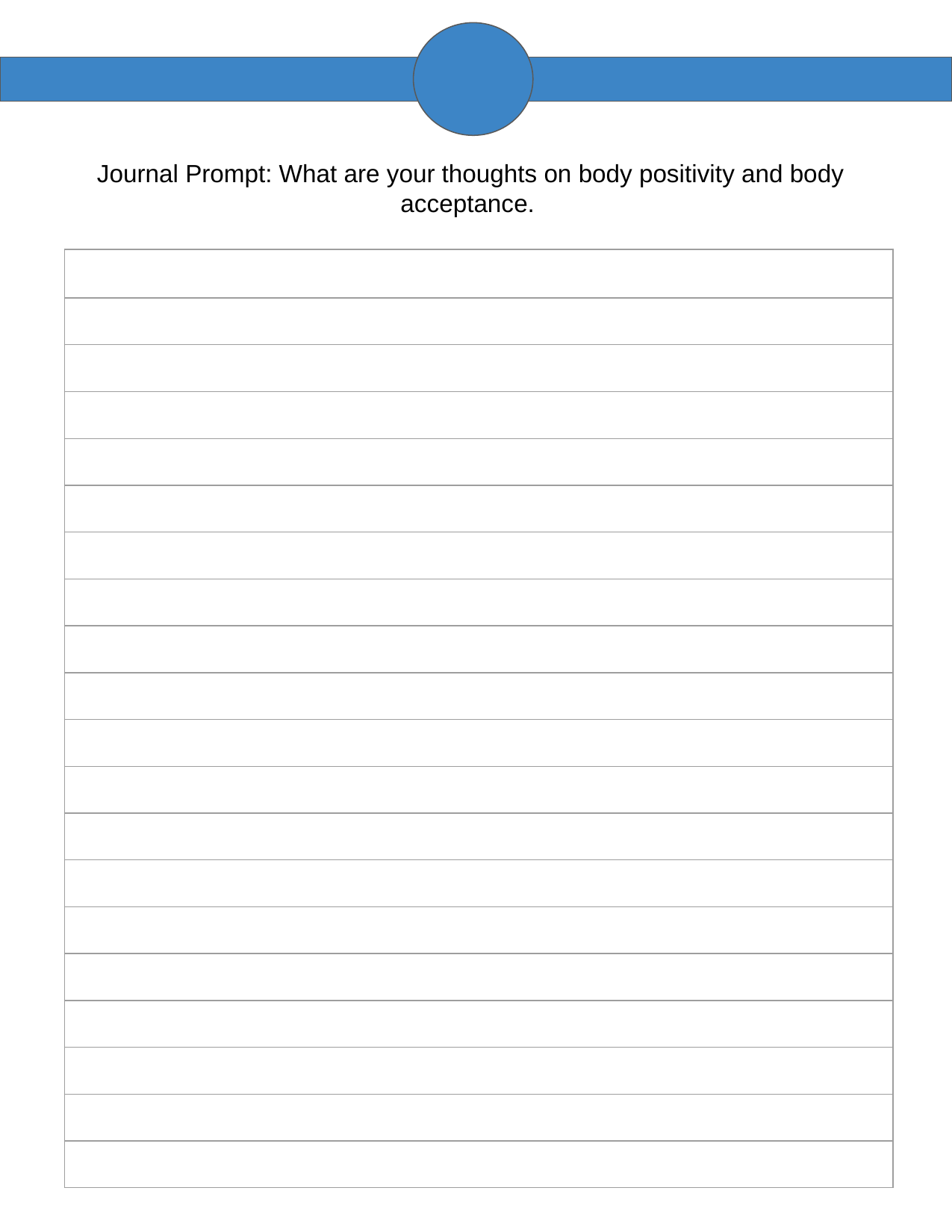

Journal Prompt: What are your thoughts on body positivity and body acceptance.
|  |
| --- |
|  |
|  |
|  |
|  |
|  |
|  |
|  |
|  |
|  |
|  |
|  |
|  |
|  |
|  |
|  |
|  |
|  |
|  |
|  |